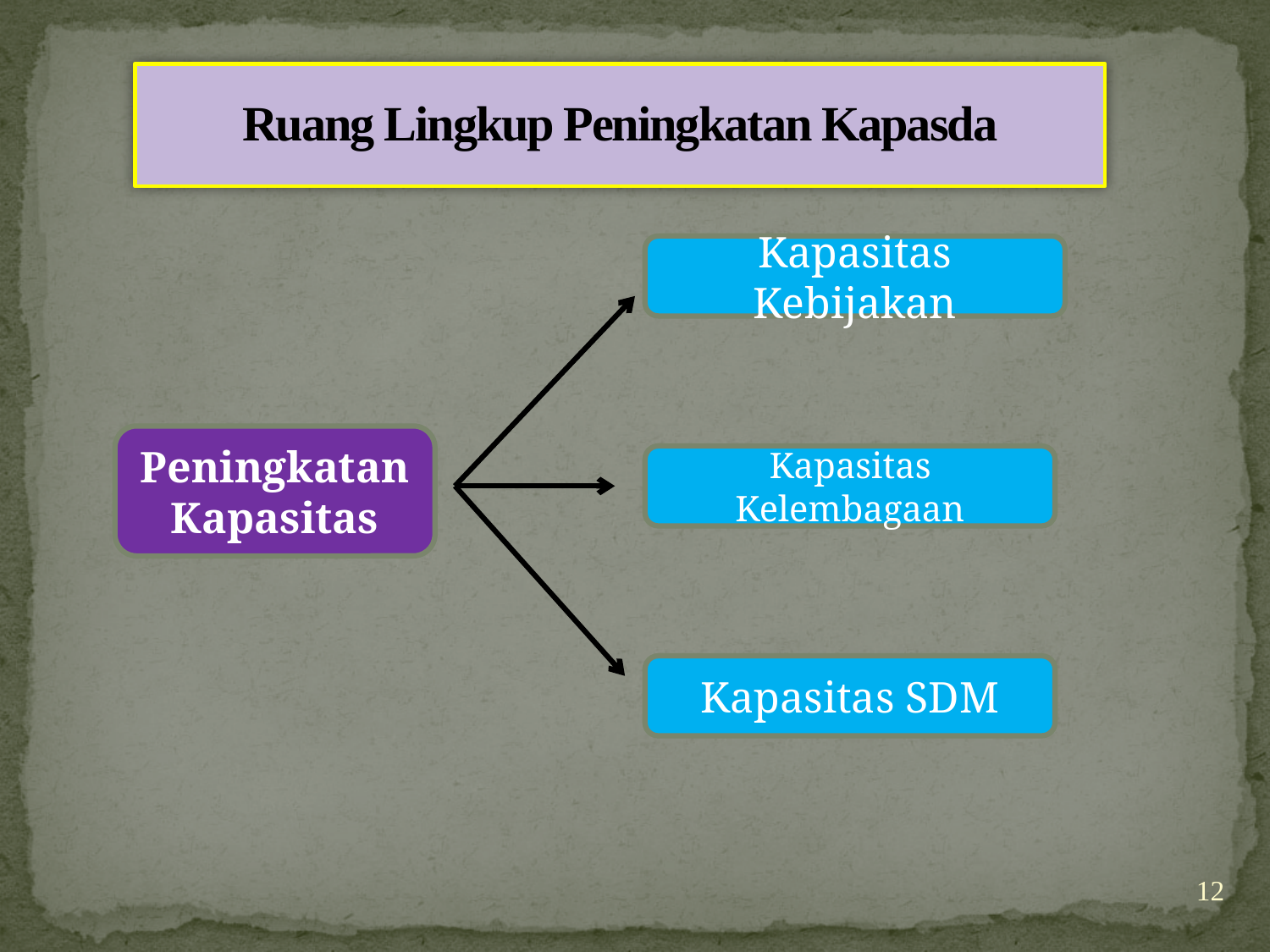

# Ruang Lingkup Peningkatan Kapasda
Kapasitas Kebijakan
Peningkatan Kapasitas
Kapasitas Kelembagaan
Kapasitas SDM
12